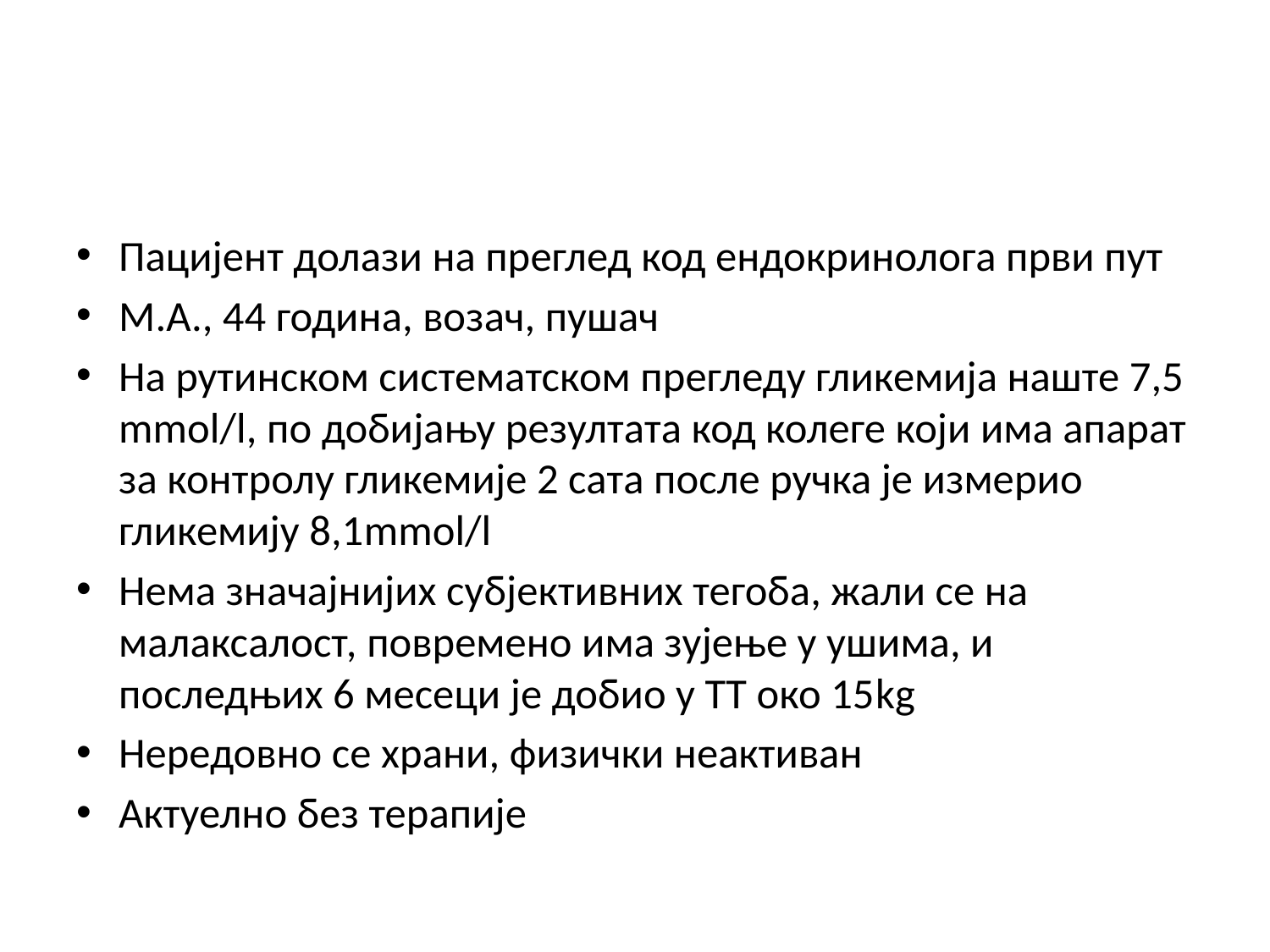

#
Пацијент долази на преглед код ендокринолога први пут
М.А., 44 година, возач, пушач
На рутинском систематском прегледу гликемија наште 7,5 mmol/l, по добијању резултата код колеге који има апарат за контролу гликемије 2 сата после ручка је измерио гликемију 8,1mmol/l
Нема значајнијих субјективних тегоба, жали се на малаксалост, повремено има зујење у ушима, и последњих 6 месеци је добио у ТТ око 15kg
Нередовно се храни, физички неактиван
Актуелно без терапије